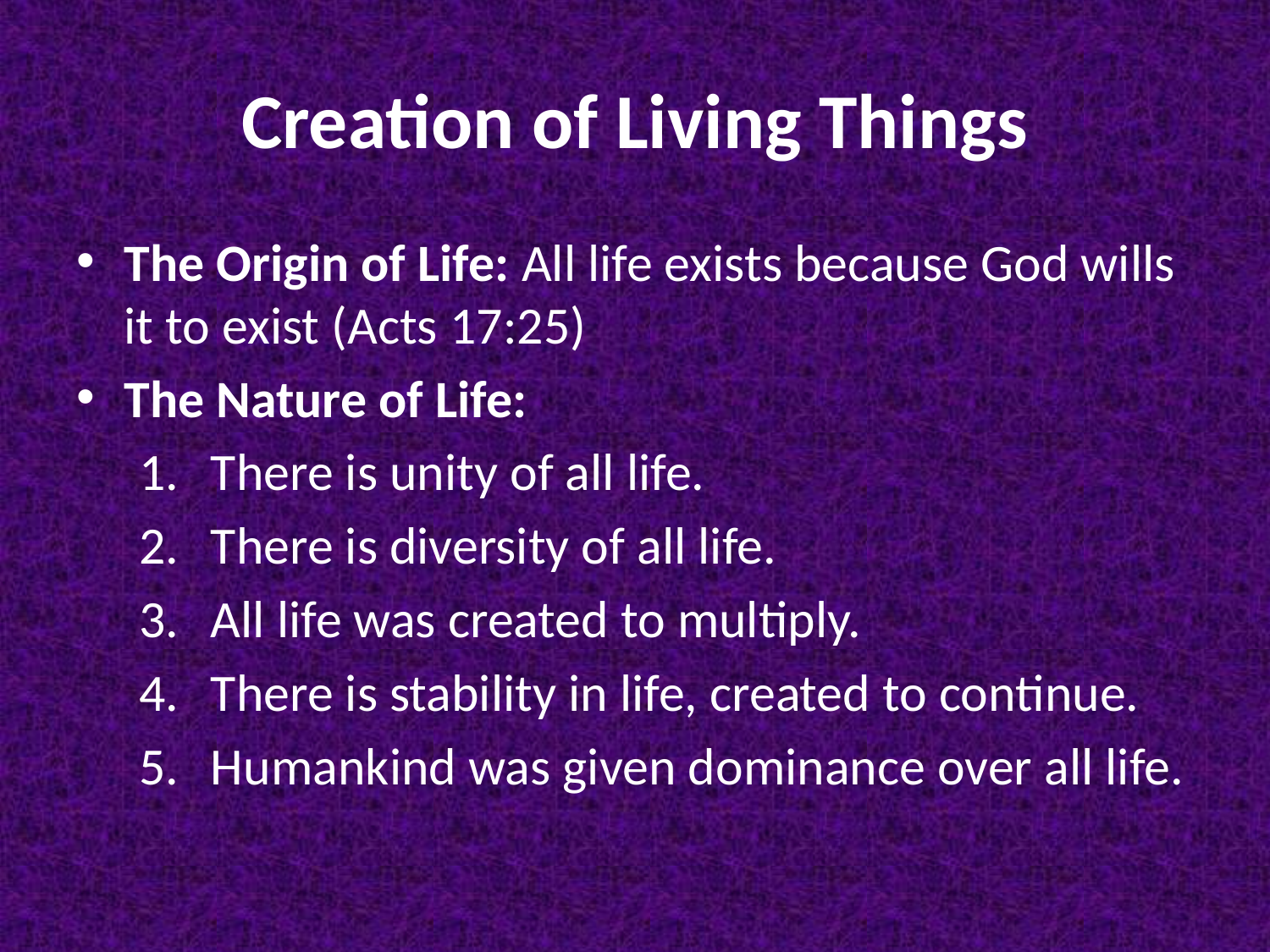

# Creation of Living Things
The Origin of Life: All life exists because God wills it to exist (Acts 17:25)
The Nature of Life:
There is unity of all life.
There is diversity of all life.
All life was created to multiply.
There is stability in life, created to continue.
Humankind was given dominance over all life.